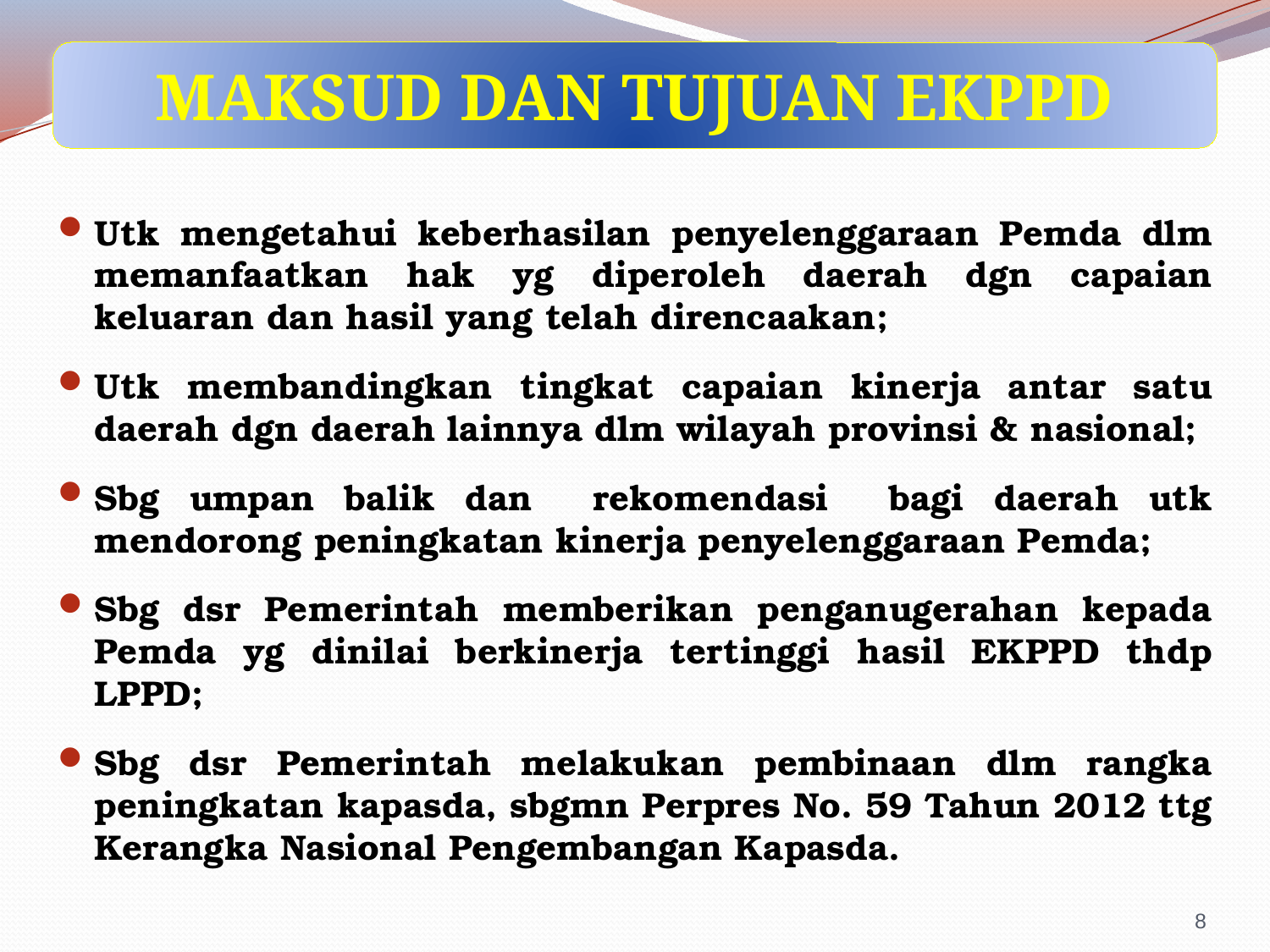

MAKSUD DAN TUJUAN EKPPD
Utk mengetahui keberhasilan penyelenggaraan Pemda dlm memanfaatkan hak yg diperoleh daerah dgn capaian keluaran dan hasil yang telah direncaakan;

Utk membandingkan tingkat capaian kinerja antar satu daerah dgn daerah lainnya dlm wilayah provinsi & nasional;

Sbg umpan balik dan  rekomendasi  bagi daerah utk mendorong peningkatan kinerja penyelenggaraan Pemda;

Sbg dsr Pemerintah memberikan penganugerahan kepada Pemda yg dinilai berkinerja tertinggi hasil EKPPD thdp LPPD;

Sbg dsr Pemerintah melakukan pembinaan dlm rangka peningkatan kapasda, sbgmn Perpres No. 59 Tahun 2012 ttg Kerangka Nasional Pengembangan Kapasda.

8